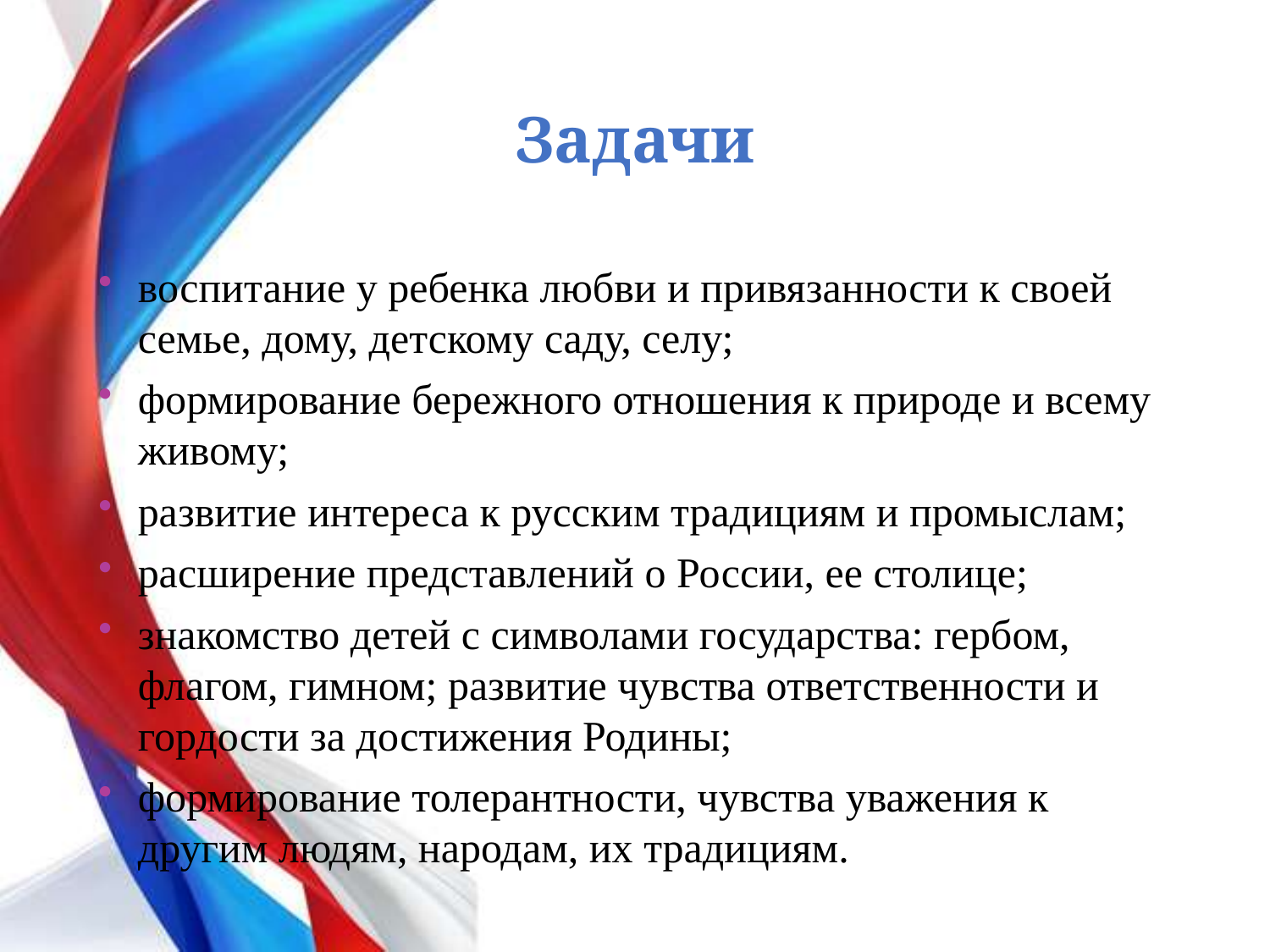

# Задачи
воспитание у ребенка любви и привязанности к своей семье, дому, детскому саду, селу;
формирование бережного отношения к природе и всему живому;
развитие интереса к русским традициям и промыслам;
расширение представлений о России, ее столице;
знакомство детей с символами государства: гербом, флагом, гимном; развитие чувства ответственности и гордости за достижения Родины;
формирование толерантности, чувства уважения к другим людям, народам, их традициям.